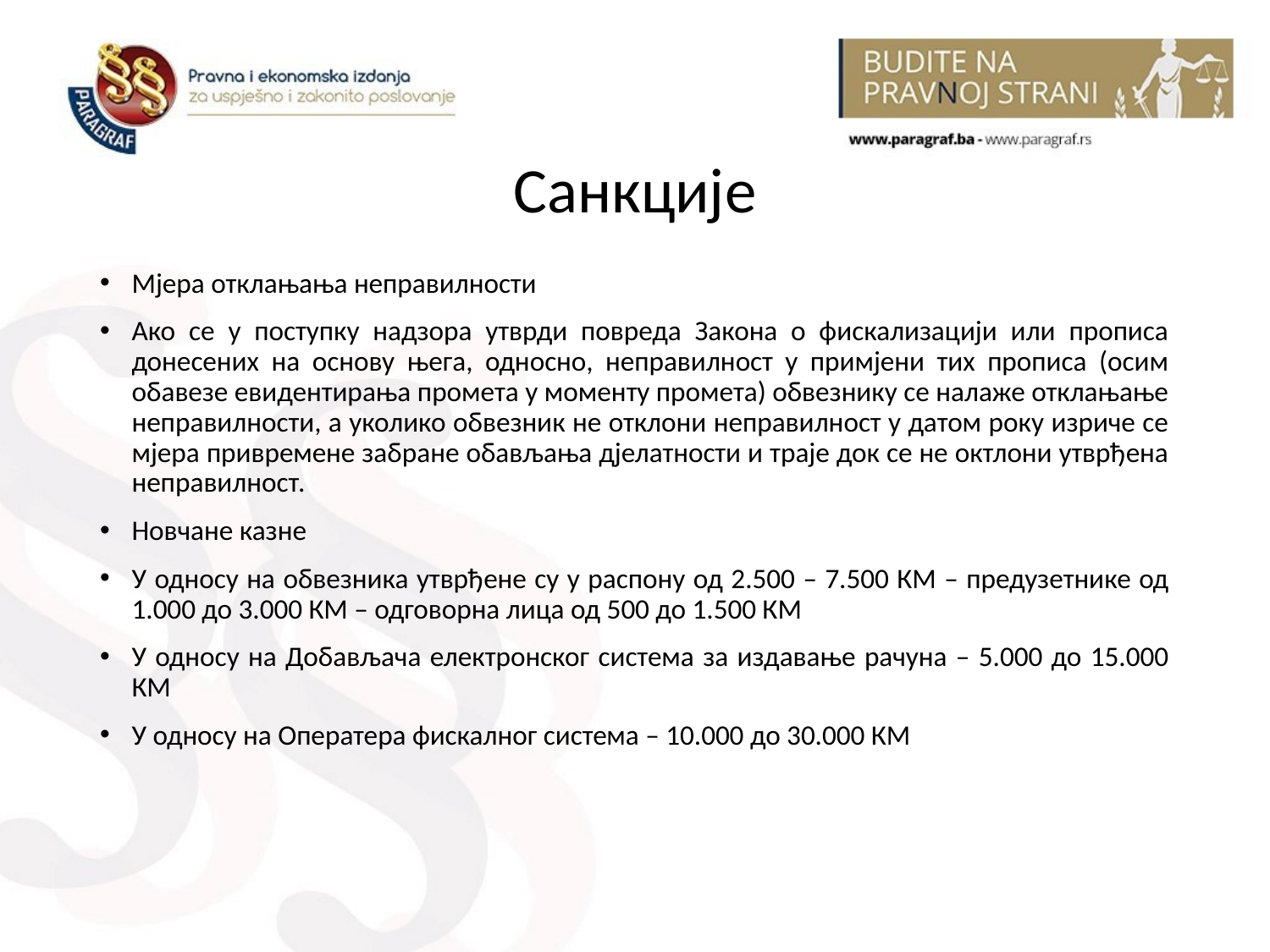

# Санкције

Мјера отклањања неправилности
Ако се у поступку надзора утврди повреда Закона о фискализацији или прописа донесених на основу њега, односно, неправилност у примјени тих прописа (осим обавезе евидентирања промета у моменту промета) обвезнику се налаже отклањање неправилности, а уколико обвезник не отклони неправилност у датом року изриче се мјера привремене забране обављања дјелатности и траје док се не октлони утврђена неправилност.
Новчане казне
У односу на обвезника утврђене су у распону од 2.500 – 7.500 КМ – предузетнике од 1.000 до 3.000 КМ – одговорна лица од 500 до 1.500 КМ
У односу на Добављача електронског система за издавање рачуна – 5.000 до 15.000 КМ
У односу на Оператера фискалног система – 10.000 до 30.000 КМ